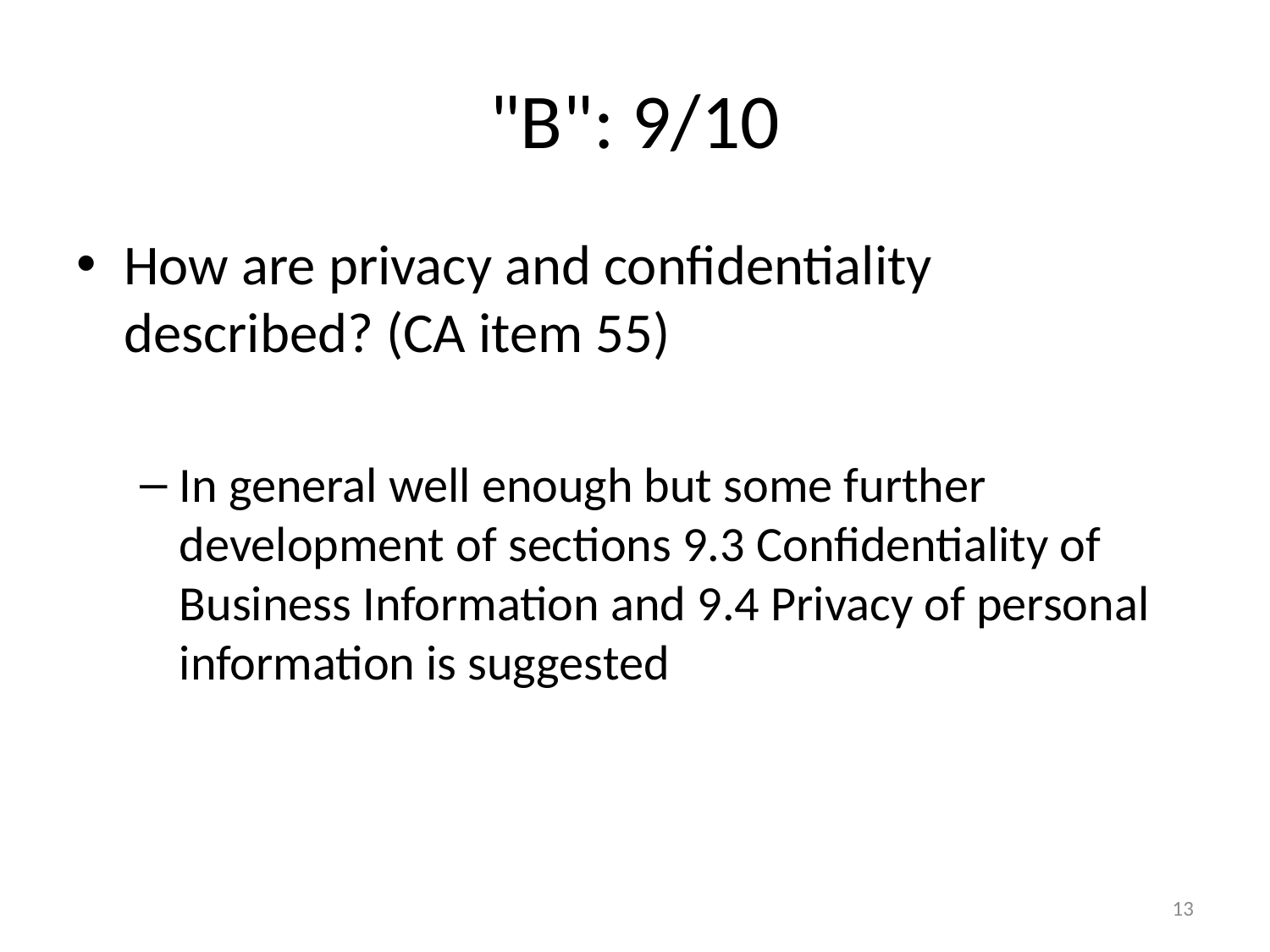

# "B": 9/10
How are privacy and confidentiality described? (CA item 55)

In general well enough but some further development of sections 9.3 Confidentiality of Business Information and 9.4 Privacy of personal information is suggested

13